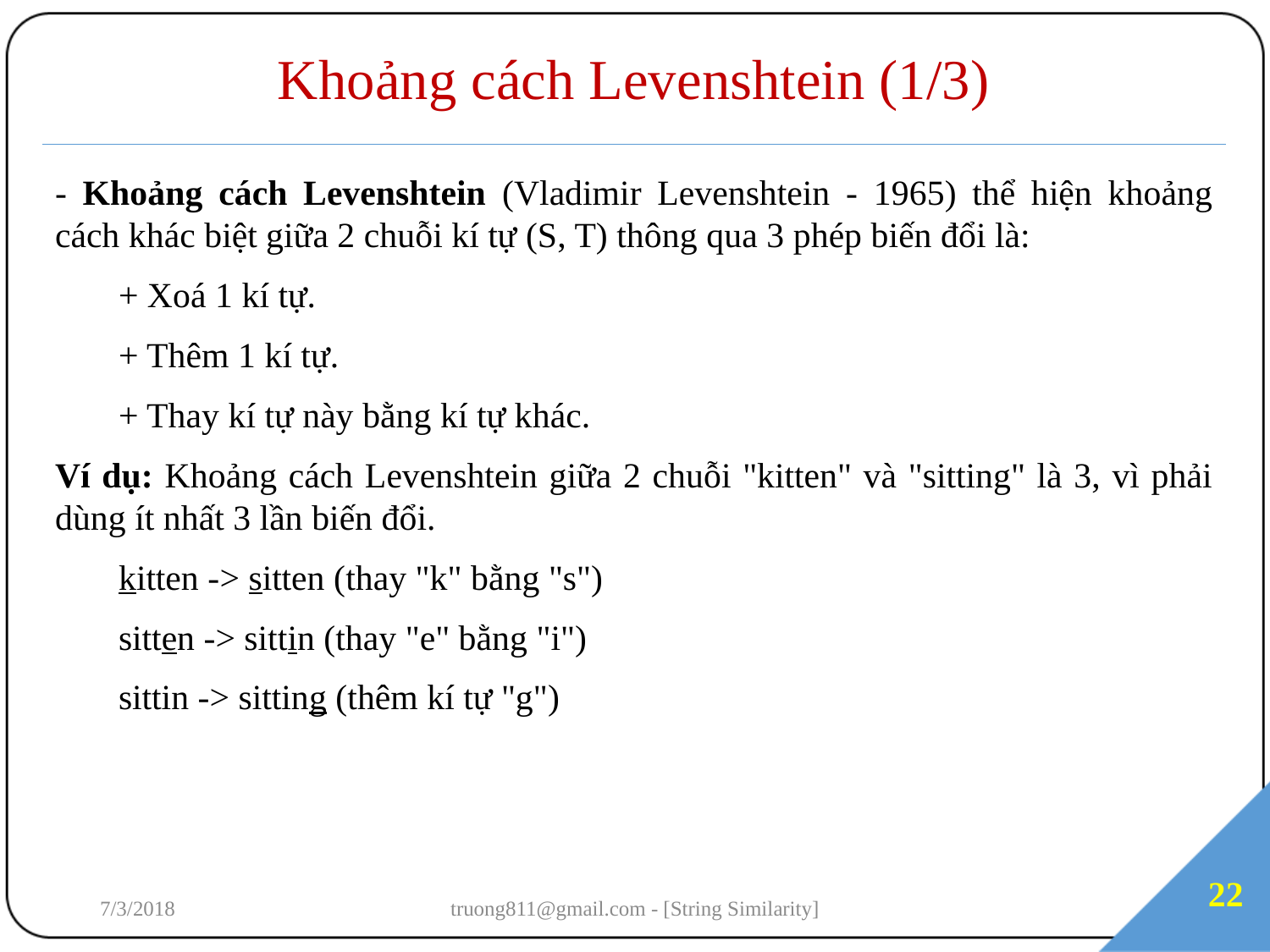

# Khoảng cách Levenshtein (1/3)
- Khoảng cách Levenshtein (Vladimir Levenshtein - 1965) thể hiện khoảng cách khác biệt giữa 2 chuỗi kí tự (S, T) thông qua 3 phép biến đổi là:
+ Xoá 1 kí tự.
+ Thêm 1 kí tự.
+ Thay kí tự này bằng kí tự khác.
Ví dụ: Khoảng cách Levenshtein giữa 2 chuỗi "kitten" và "sitting" là 3, vì phải dùng ít nhất 3 lần biến đổi.
kitten -> sitten (thay "k" bằng "s")
sitten -> sittin (thay "e" bằng "i")
sittin -> sitting (thêm kí tự "g")
22
7/3/2018
truong811@gmail.com - [String Similarity]